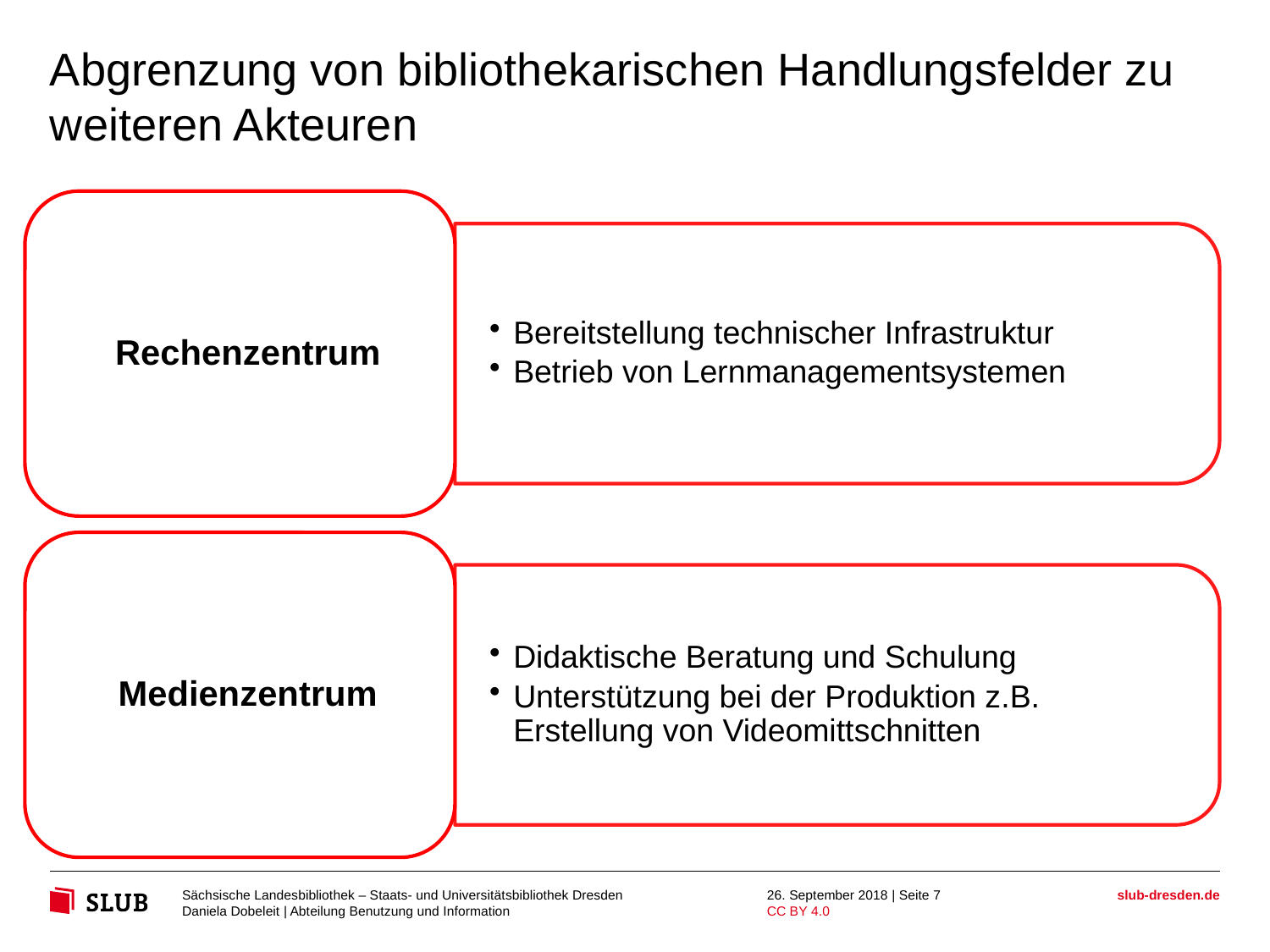

# Abgrenzung von bibliothekarischen Handlungsfelder zu weiteren Akteuren
Bereitstellung technischer Infrastruktur
Betrieb von Lernmanagementsystemen
Rechenzentrum
Didaktische Beratung und Schulung
Unterstützung bei der Produktion z.B. Erstellung von Videomittschnitten
Medienzentrum

26. September 2018 | Seite 7
Daniela Dobeleit | Abteilung Benutzung und Information